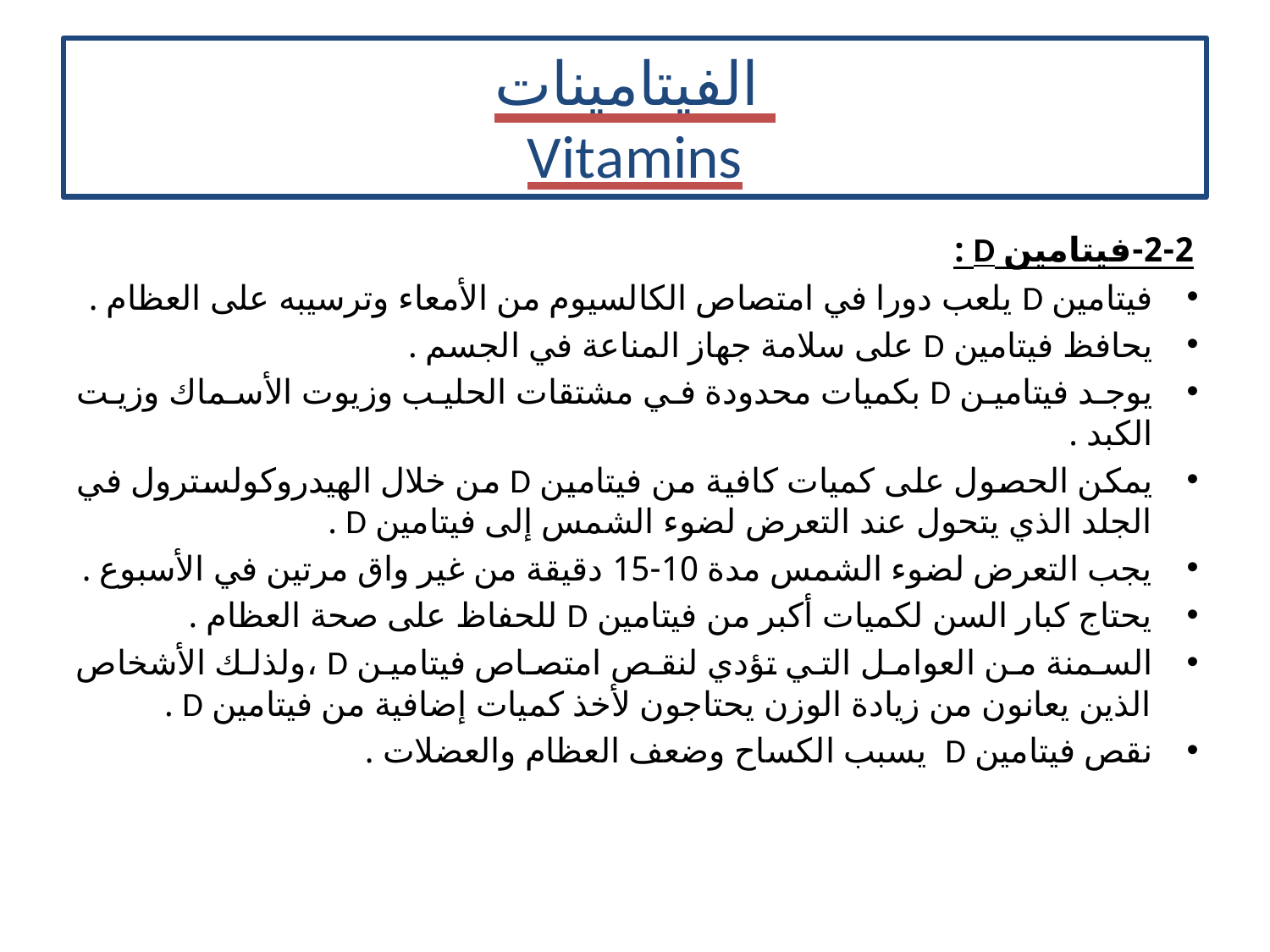

# الفيتامينات Vitamins
2-2-فيتامين D :
فيتامين D يلعب دورا في امتصاص الكالسيوم من الأمعاء وترسيبه على العظام .
يحافظ فيتامين D على سلامة جهاز المناعة في الجسم .
يوجد فيتامين D بكميات محدودة في مشتقات الحليب وزيوت الأسماك وزيت الكبد .
يمكن الحصول على كميات كافية من فيتامين D من خلال الهيدروكولسترول في الجلد الذي يتحول عند التعرض لضوء الشمس إلى فيتامين D .
يجب التعرض لضوء الشمس مدة 10-15 دقيقة من غير واق مرتين في الأسبوع .
يحتاج كبار السن لكميات أكبر من فيتامين D للحفاظ على صحة العظام .
السمنة من العوامل التي تؤدي لنقص امتصاص فيتامين D ،ولذلك الأشخاص الذين يعانون من زيادة الوزن يحتاجون لأخذ كميات إضافية من فيتامين D .
نقص فيتامين D  يسبب الكساح وضعف العظام والعضلات .